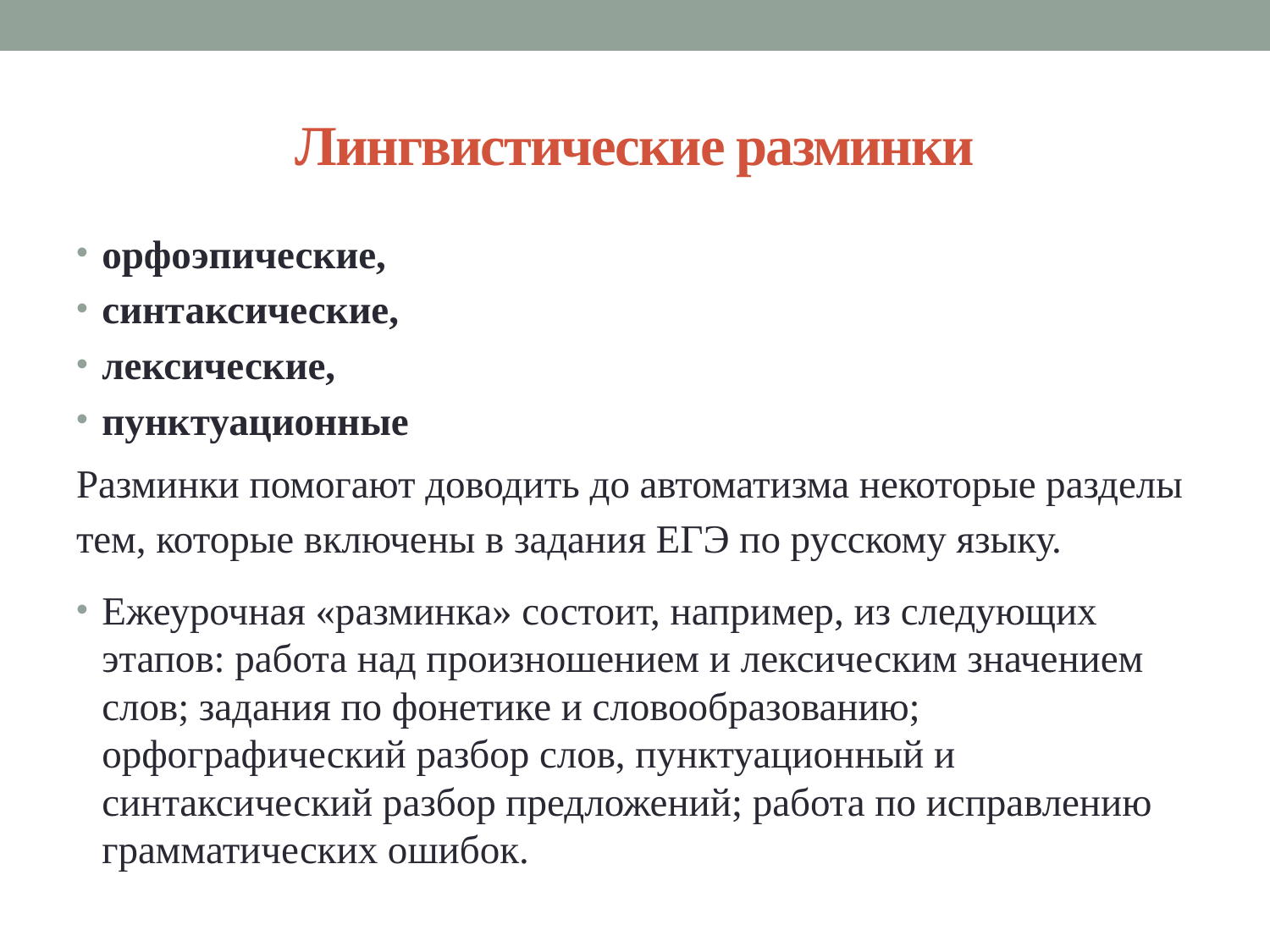

# Лингвистические разминки
орфоэпические,
синтаксические,
лексические,
пунктуационные
Разминки помогают доводить до автоматизма некоторые разделы тем, которые включены в задания ЕГЭ по русскому языку.
Ежеурочная «разминка» состоит, например, из следующих этапов: работа над произношением и лексическим значением слов; задания по фонетике и словообразованию; орфографический разбор слов, пунктуационный и синтаксический разбор предложений; работа по исправлению грамматических ошибок.